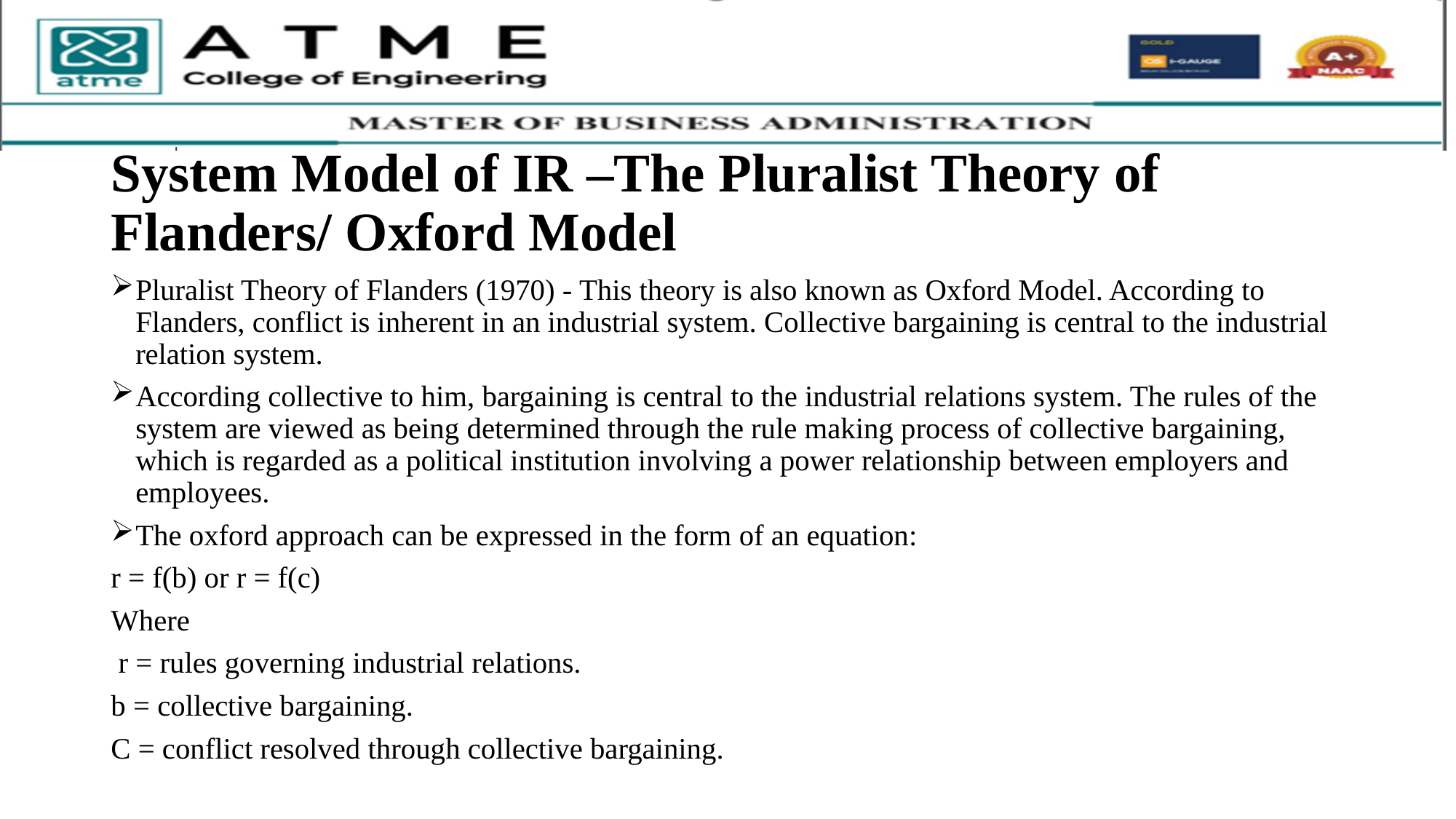

# System Model of IR –The Pluralist Theory of Flanders/ Oxford Model
Pluralist Theory of Flanders (1970) - This theory is also known as Oxford Model. According to Flanders, conflict is inherent in an industrial system. Collective bargaining is central to the industrial relation system.
According collective to him, bargaining is central to the industrial relations system. The rules of the system are viewed as being determined through the rule making process of collective bargaining, which is regarded as a political institution involving a power relationship between employers and employees.
The oxford approach can be expressed in the form of an equation:
r = f(b) or r = f(c)
Where
 r = rules governing industrial relations.
b = collective bargaining.
C = conflict resolved through collective bargaining.